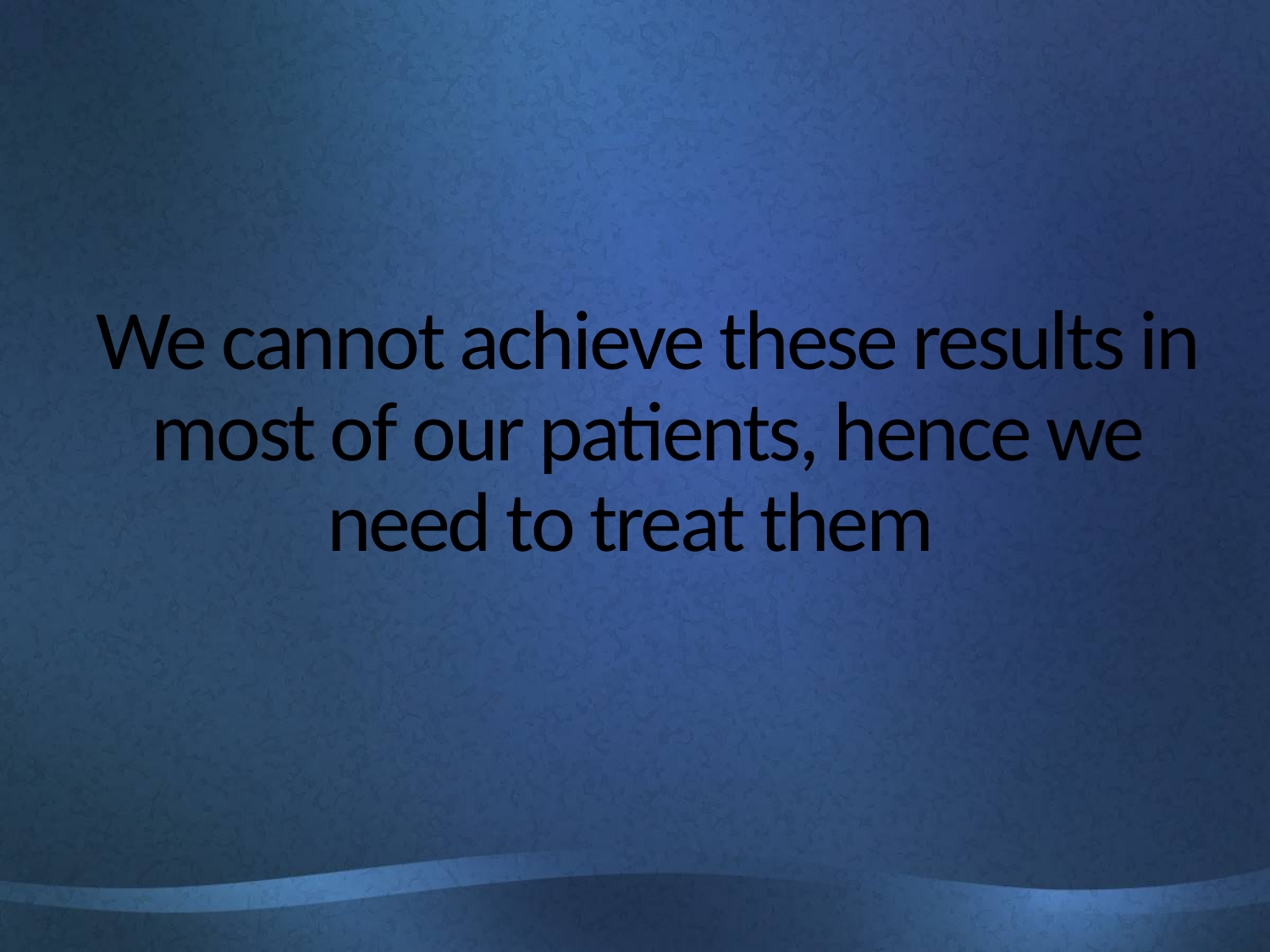

# We cannot achieve these results in most of our patients, hence we need to treat them